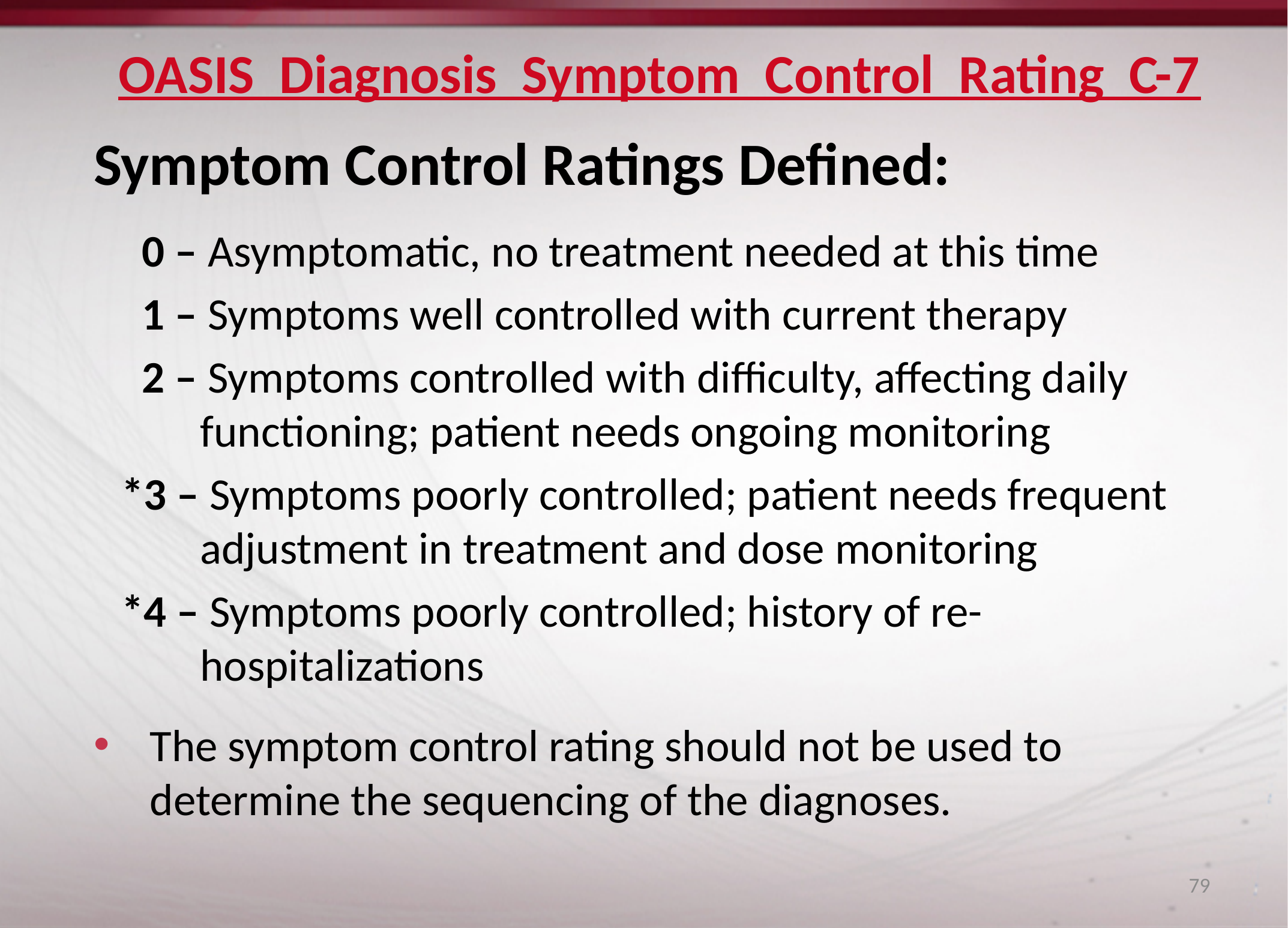

# OASIS  Diagnosis  Symptom  Control  Rating  C-7
Symptom Control Ratings Defined:

  0 – Asymptomatic, no treatment needed at this time
  1 – Symptoms well controlled with current therapy
  2 – Symptoms controlled with difficulty, affecting daily functioning; patient needs ongoing monitoring
*3 – Symptoms poorly controlled; patient needs frequent  adjustment in treatment and dose monitoring
*4 – Symptoms poorly controlled; history of re-hospitalizations

The symptom control rating should not be used to determine the sequencing of the diagnoses.
79